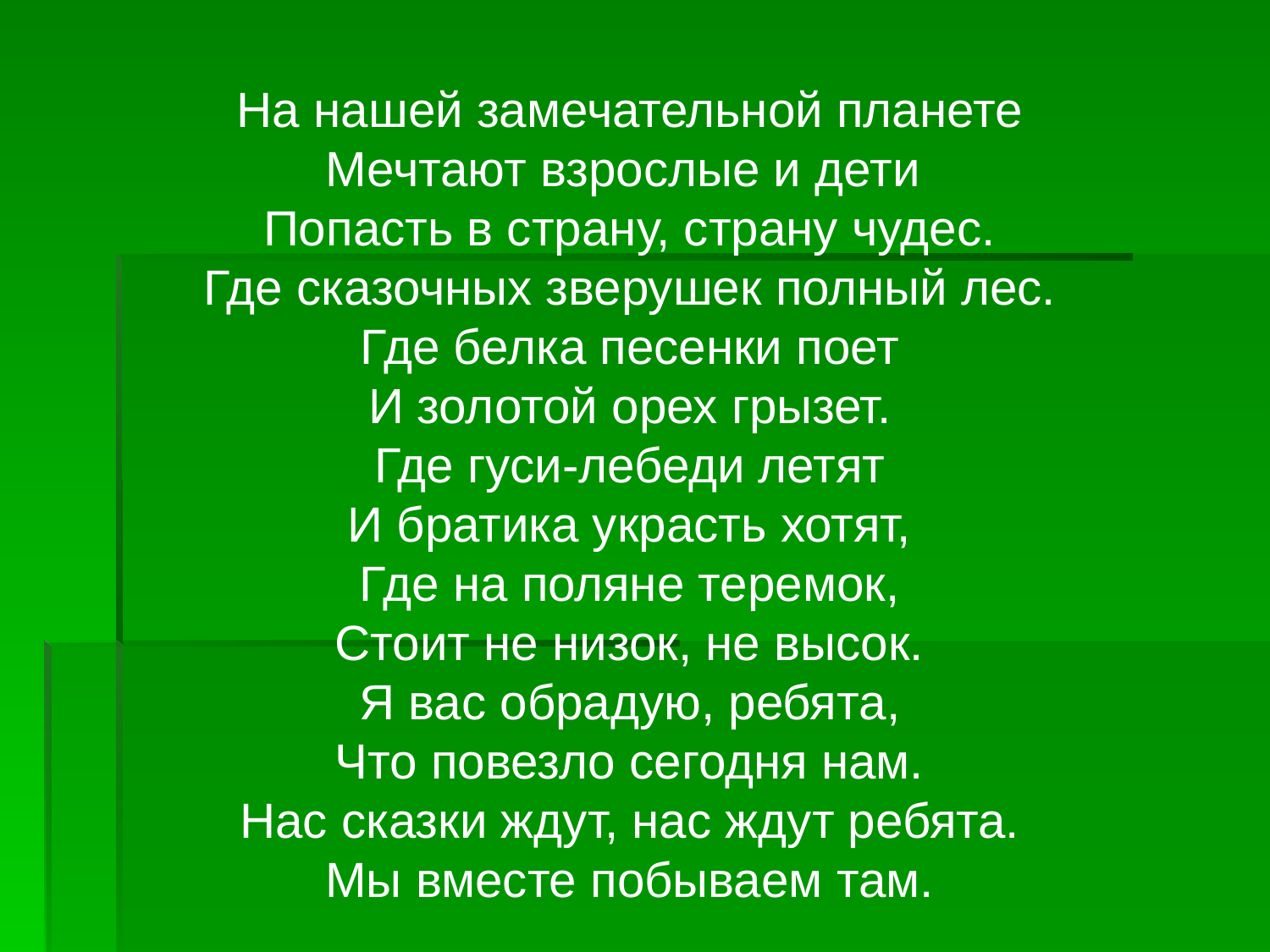

На нашей замечательной планете
Мечтают взрослые и дети
Попасть в страну, страну чудес.
Где сказочных зверушек полный лес.
Где белка песенки поет
И золотой орех грызет.
Где гуси-лебеди летят
И братика украсть хотят,
Где на поляне теремок,
Стоит не низок, не высок.
Я вас обрадую, ребята,
Что повезло сегодня нам.
Нас сказки ждут, нас ждут ребята.
Мы вместе побываем там.